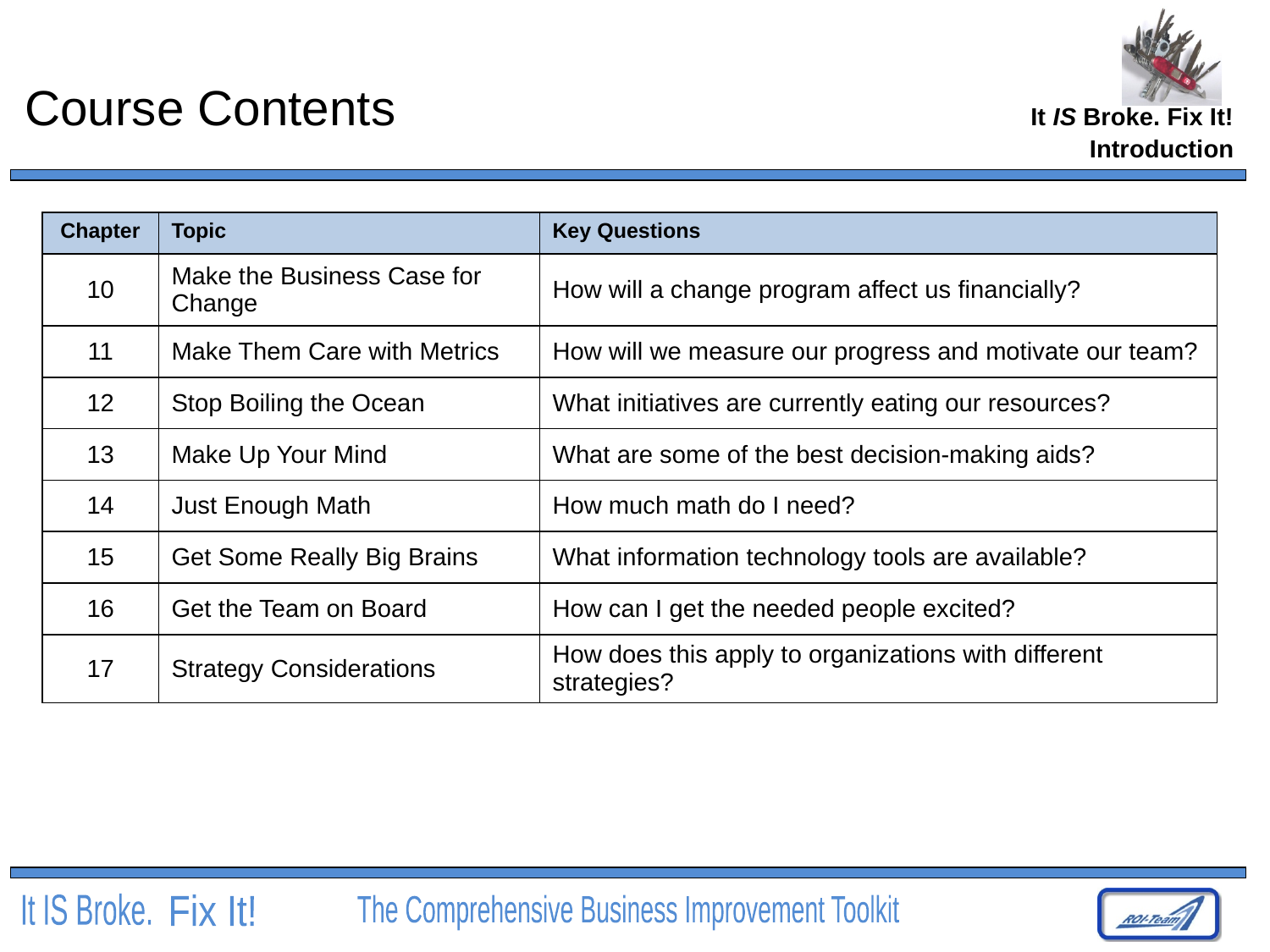

# Course Contents
Introduction
| Chapter | Topic | Key Questions |
| --- | --- | --- |
| 10 | Make the Business Case for Change | How will a change program affect us financially? |
| 11 | Make Them Care with Metrics | How will we measure our progress and motivate our team? |
| 12 | Stop Boiling the Ocean | What initiatives are currently eating our resources? |
| 13 | Make Up Your Mind | What are some of the best decision-making aids? |
| 14 | Just Enough Math | How much math do I need? |
| 15 | Get Some Really Big Brains | What information technology tools are available? |
| 16 | Get the Team on Board | How can I get the needed people excited? |
| 17 | Strategy Considerations | How does this apply to organizations with different strategies? |